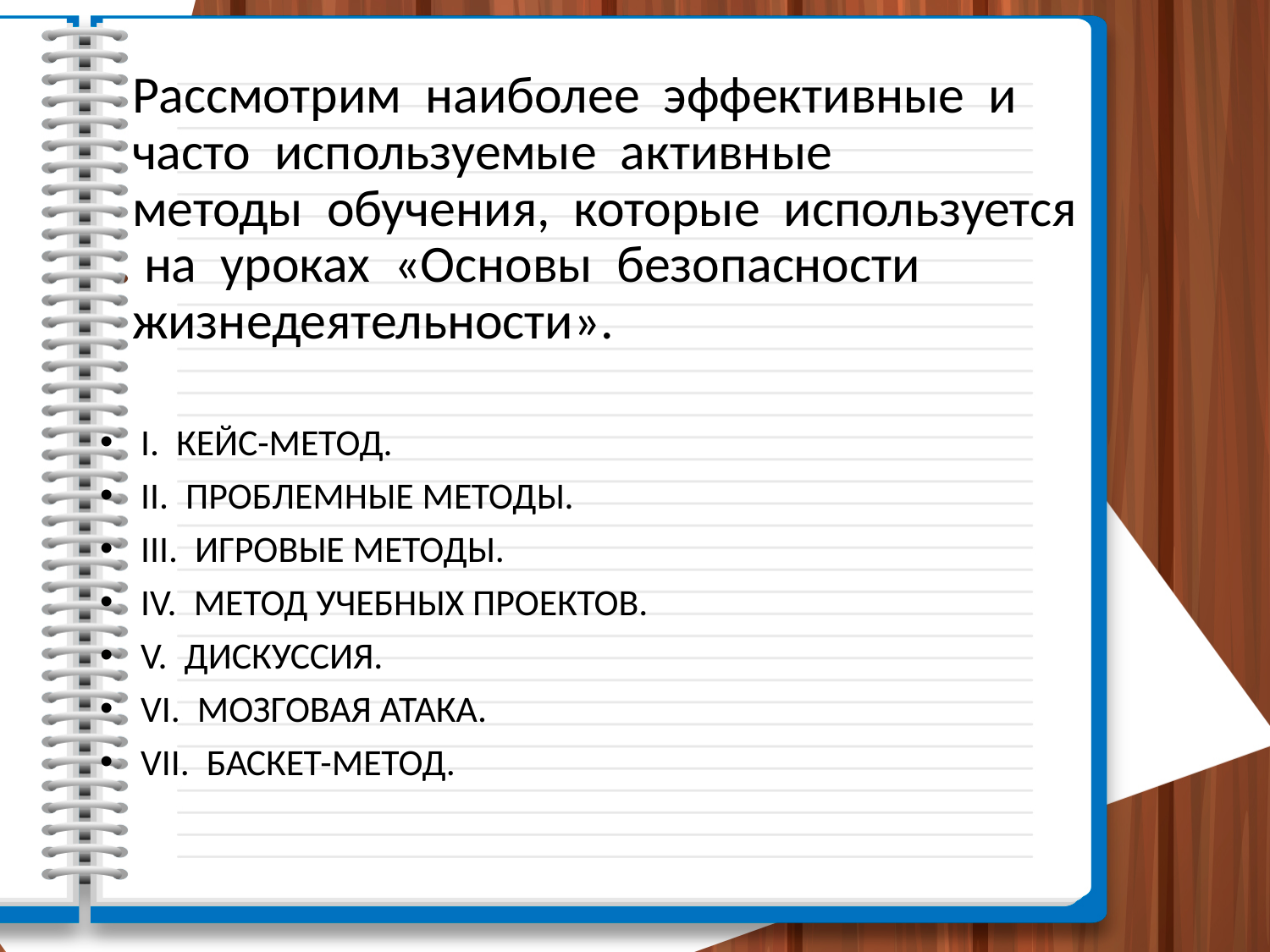

# Рассмотрим  наиболее  эффективные  и  часто  используемые  активные методы  обучения,  которые  используется  на  уроках  «Основы  безопасности жизнедеятельности».

  I.  КЕЙС-МЕТОД.
  II.  ПРОБЛЕМНЫЕ МЕТОДЫ.
  III.  ИГРОВЫЕ МЕТОДЫ.
  IV.  МЕТОД УЧЕБНЫХ ПРОЕКТОВ.
  V.  ДИСКУССИЯ.
  VI.  МОЗГОВАЯ АТАКА.
  VII.  БАСКЕТ-МЕТОД.